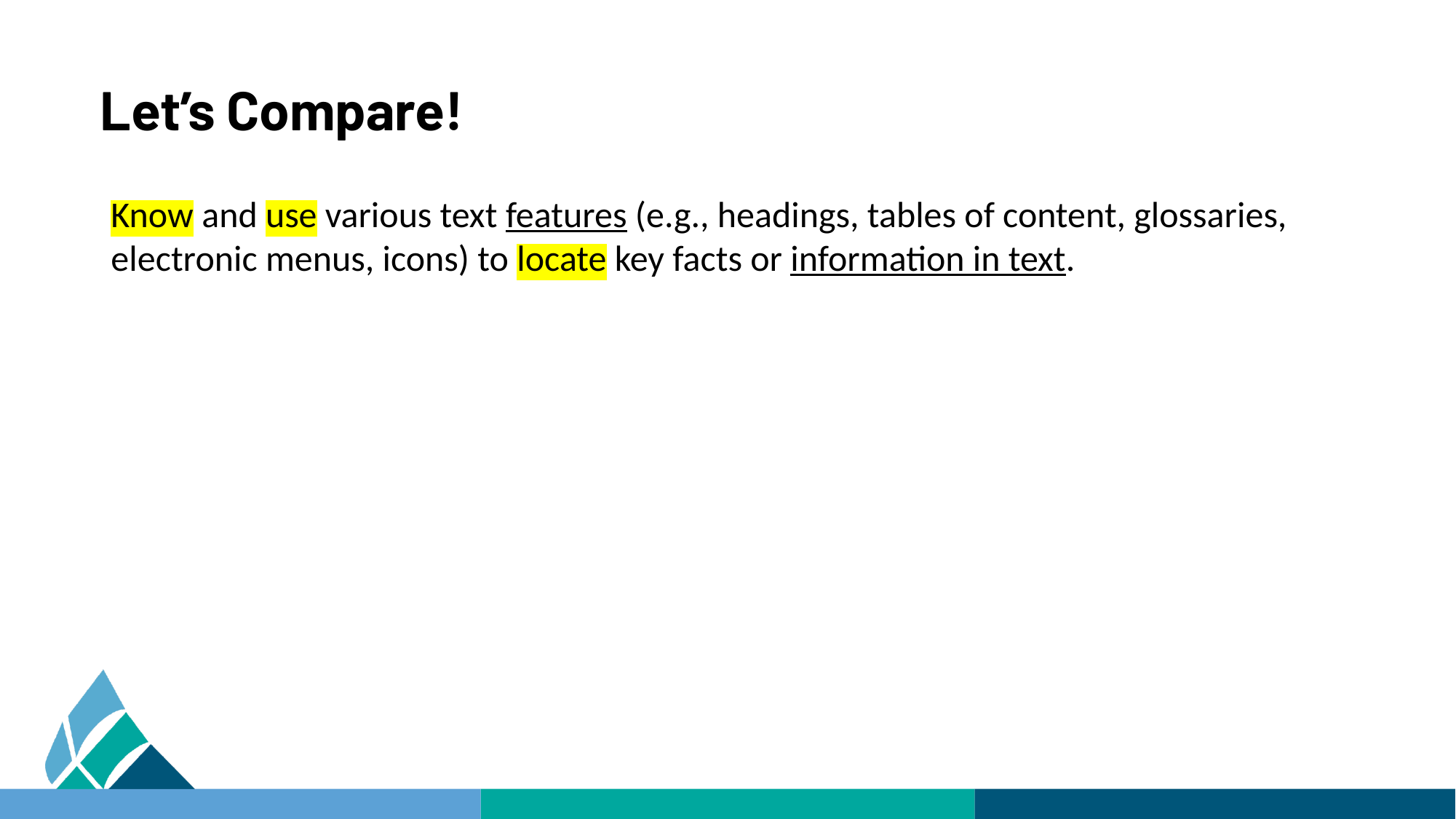

# Let’s Compare!
Know and use various text features (e.g., headings, tables of content, glossaries, electronic menus, icons) to locate key facts or information in text.